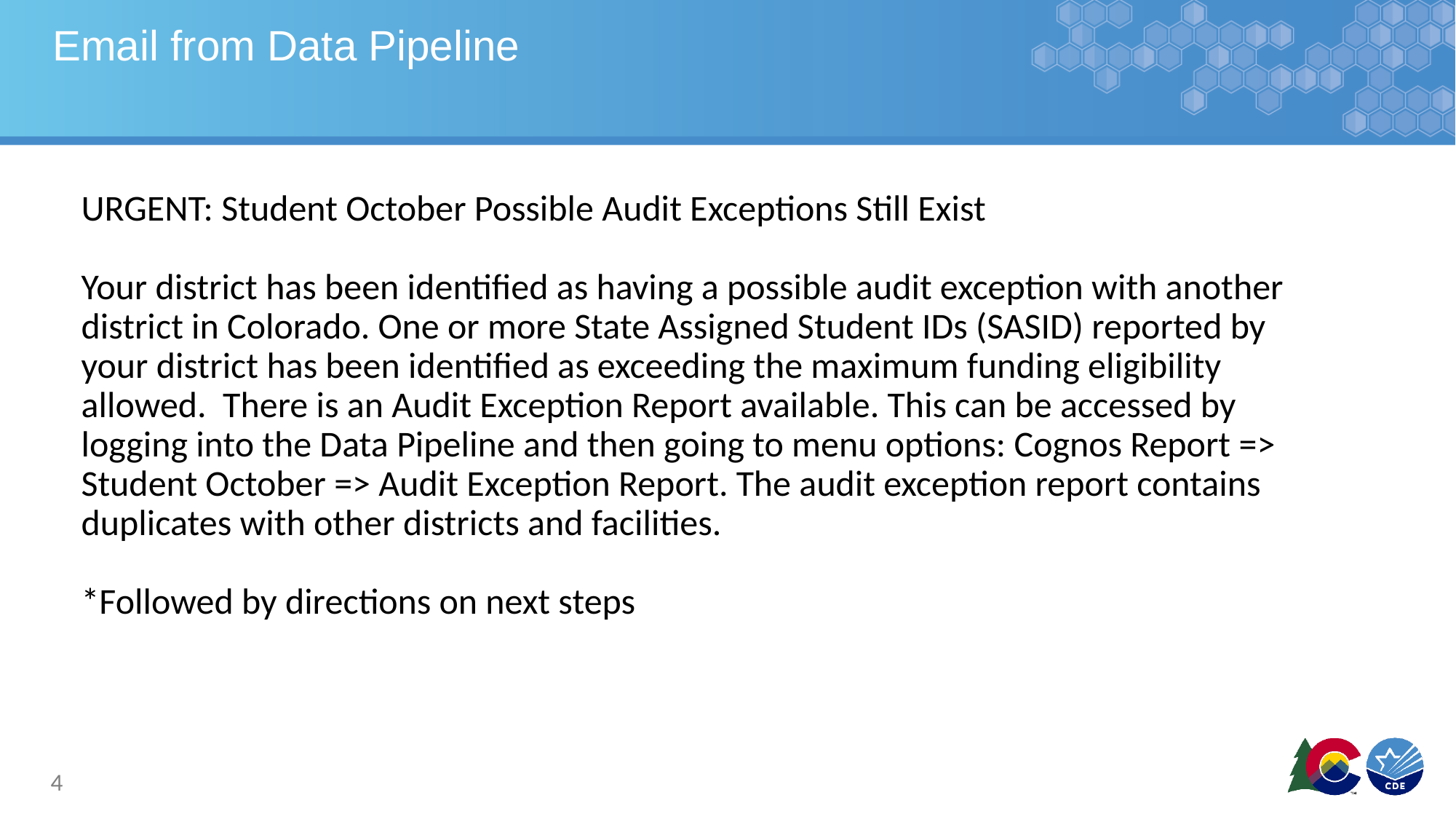

# Email from Data Pipeline
URGENT: Student October Possible Audit Exceptions Still Exist

Your district has been identified as having a possible audit exception with another district in Colorado. One or more State Assigned Student IDs (SASID) reported by your district has been identified as exceeding the maximum funding eligibility allowed.  There is an Audit Exception Report available. This can be accessed by logging into the Data Pipeline and then going to menu options: Cognos Report => Student October => Audit Exception Report. The audit exception report contains duplicates with other districts and facilities.

*Followed by directions on next steps

4